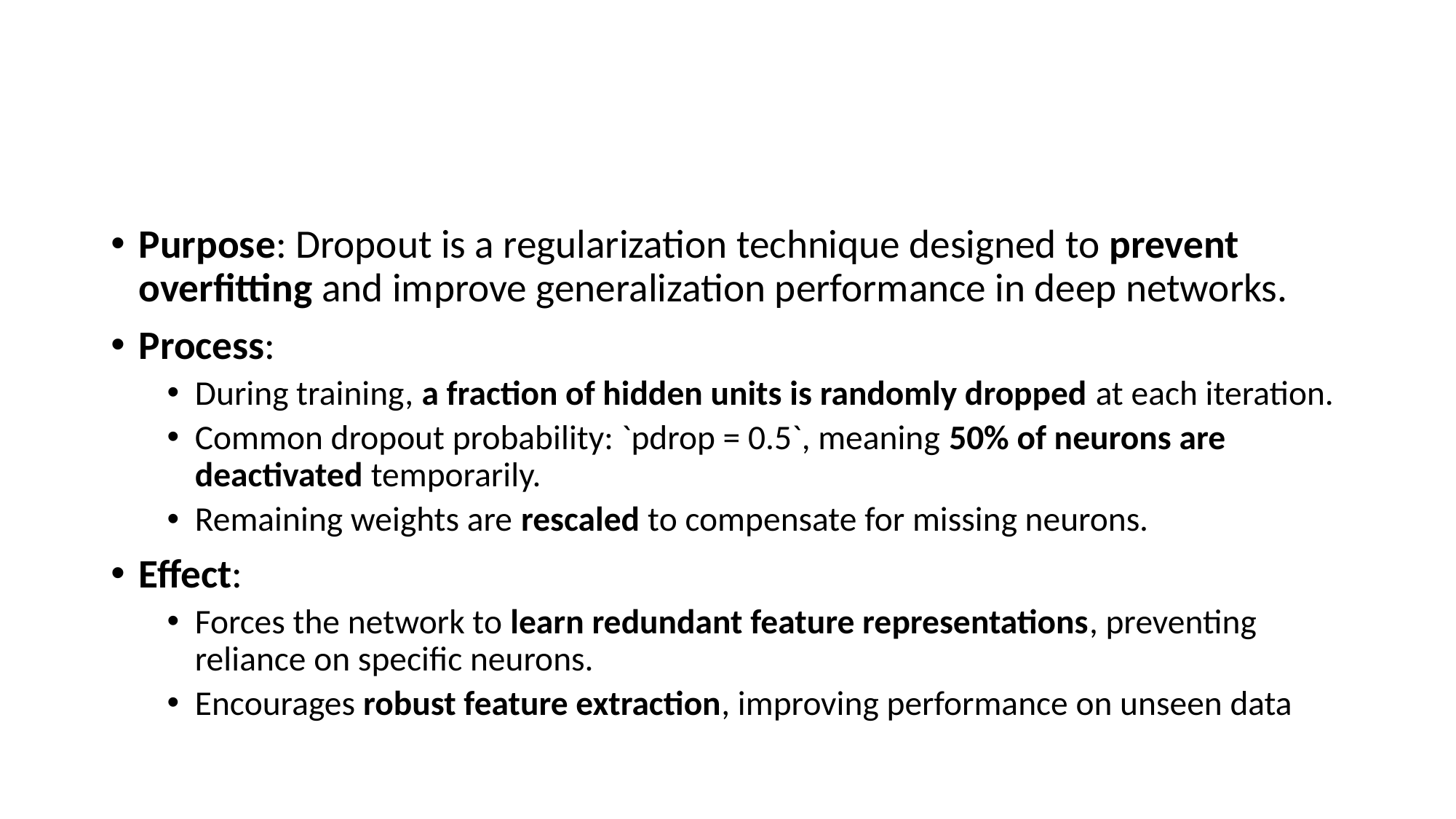

#
Purpose: Dropout is a regularization technique designed to prevent overfitting and improve generalization performance in deep networks.
Process:
During training, a fraction of hidden units is randomly dropped at each iteration.
Common dropout probability: `pdrop = 0.5`, meaning 50% of neurons are deactivated temporarily.
Remaining weights are rescaled to compensate for missing neurons.
Effect:
Forces the network to learn redundant feature representations, preventing reliance on specific neurons.
Encourages robust feature extraction, improving performance on unseen data